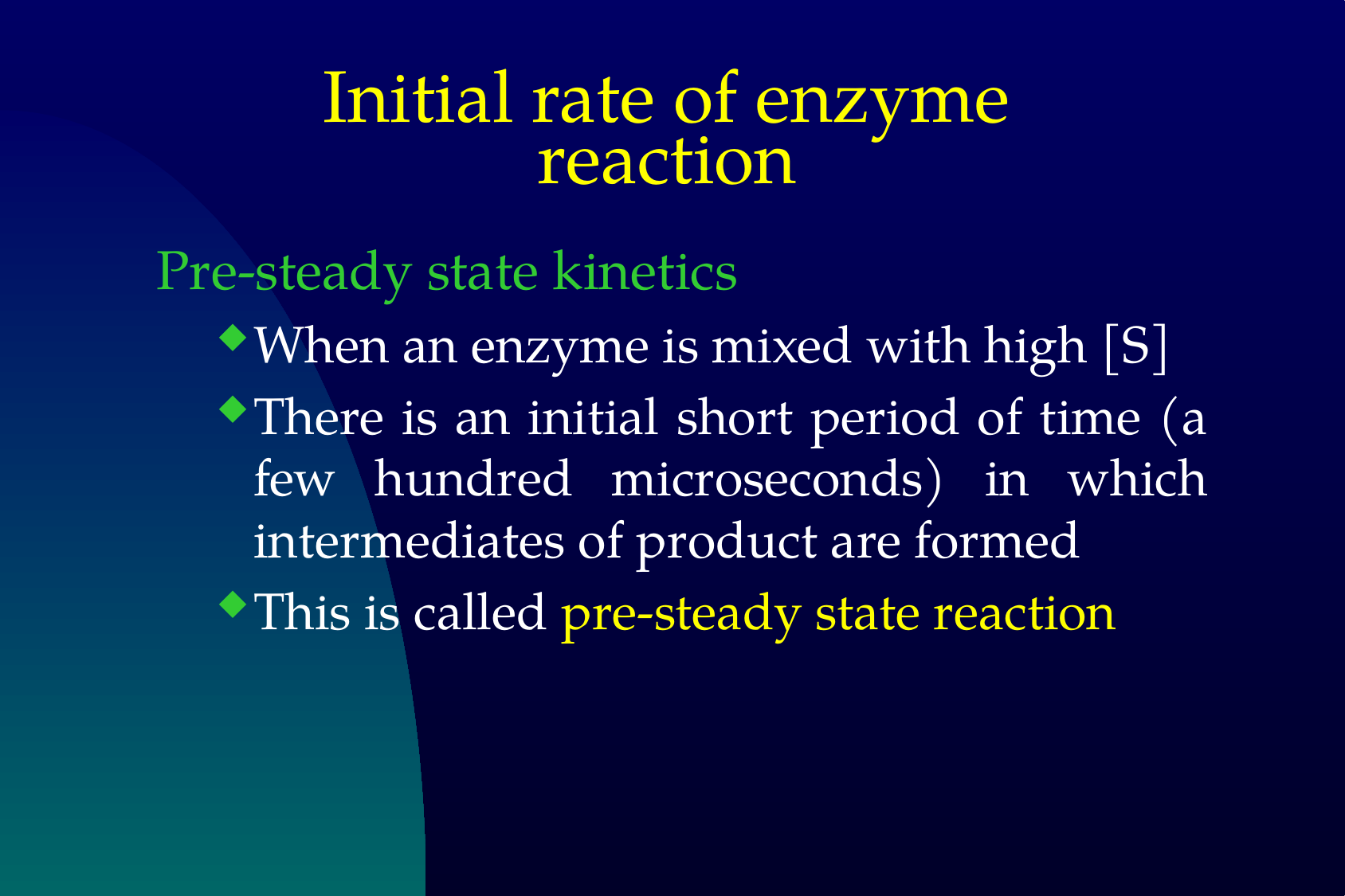

# Initial rate of enzyme reaction
Pre-steady state kinetics
When an enzyme is mixed with high [S]
There is an initial short period of time (a few hundred microseconds) in which intermediates of product are formed
This is called pre-steady state reaction